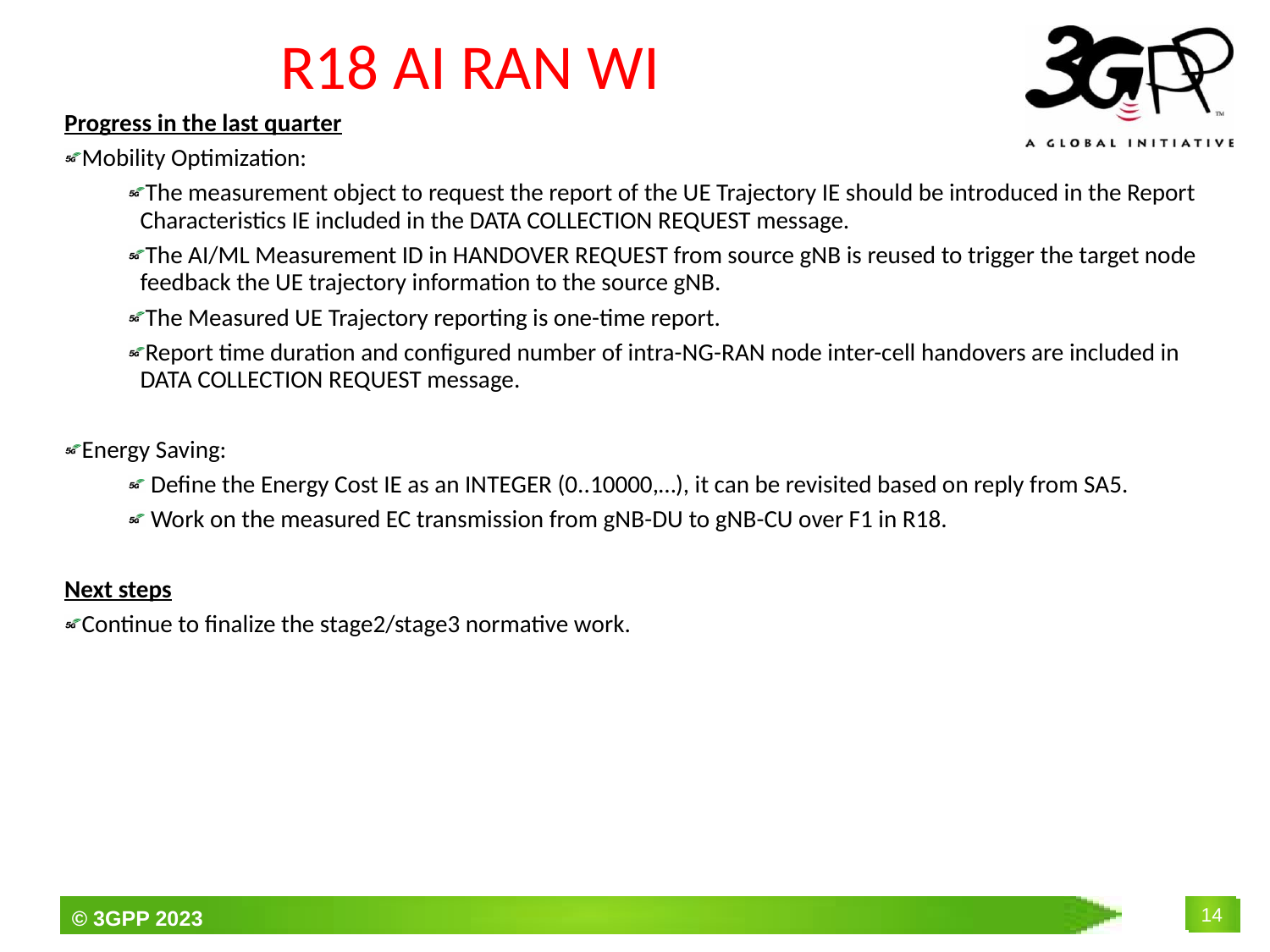

# R18 AI RAN WI

Progress in the last quarter
Mobility Optimization:
The measurement object to request the report of the UE Trajectory IE should be introduced in the Report Characteristics IE included in the DATA COLLECTION REQUEST message.
The AI/ML Measurement ID in HANDOVER REQUEST from source gNB is reused to trigger the target node feedback the UE trajectory information to the source gNB.
The Measured UE Trajectory reporting is one-time report.
Report time duration and configured number of intra-NG-RAN node inter-cell handovers are included in DATA COLLECTION REQUEST message.

Energy Saving:
 Define the Energy Cost IE as an INTEGER (0..10000,…), it can be revisited based on reply from SA5.
 Work on the measured EC transmission from gNB-DU to gNB-CU over F1 in R18.

Next steps
Continue to finalize the stage2/stage3 normative work.

14